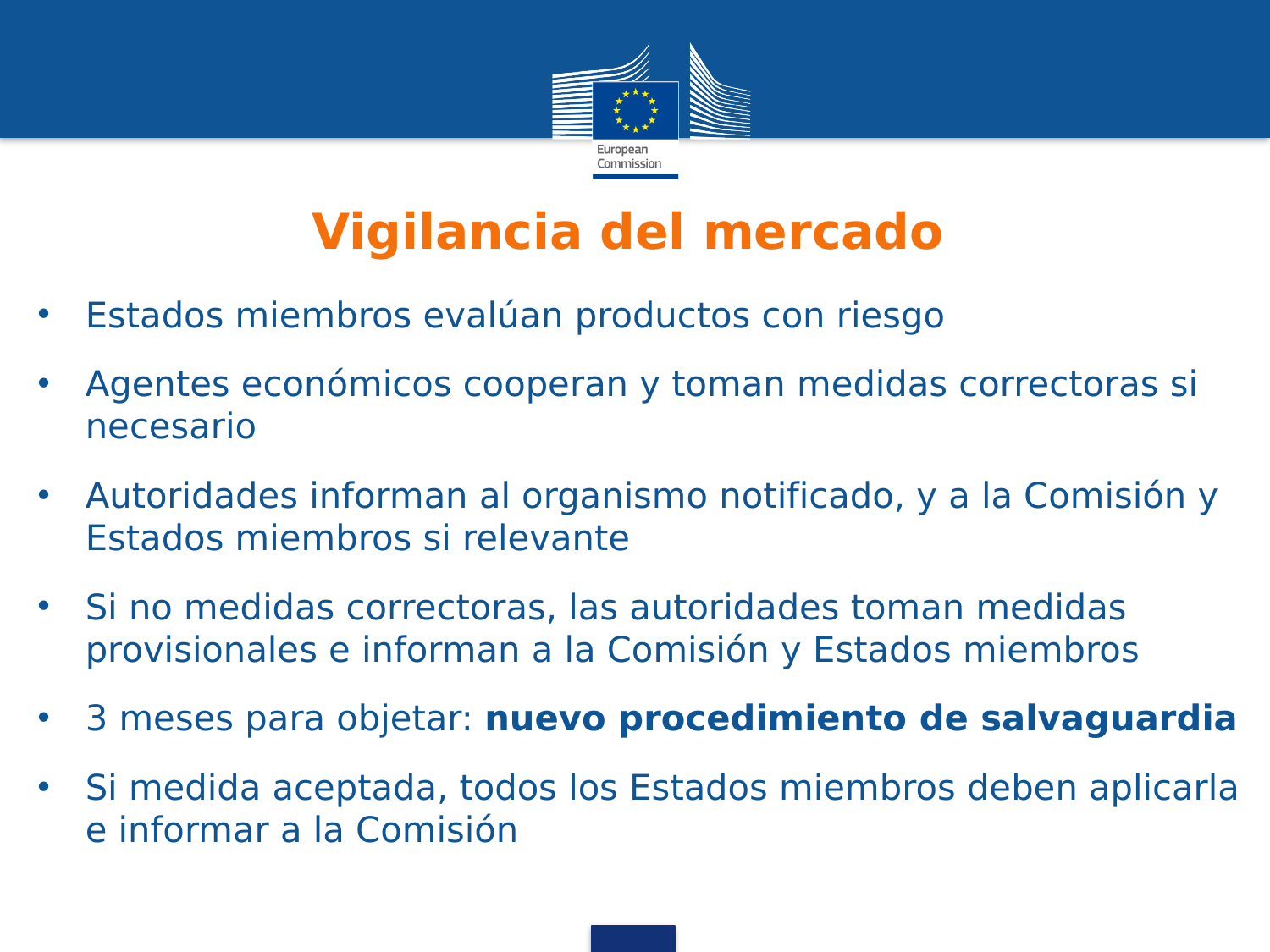

# Vigilancia del mercado
Estados miembros evalúan productos con riesgo

Agentes económicos cooperan y toman medidas correctoras si necesario

Autoridades informan al organismo notificado, y a la Comisión y Estados miembros si relevante

Si no medidas correctoras, las autoridades toman medidas provisionales e informan a la Comisión y Estados miembros

3 meses para objetar: nuevo procedimiento de salvaguardia

Si medida aceptada, todos los Estados miembros deben aplicarla e informar a la Comisión